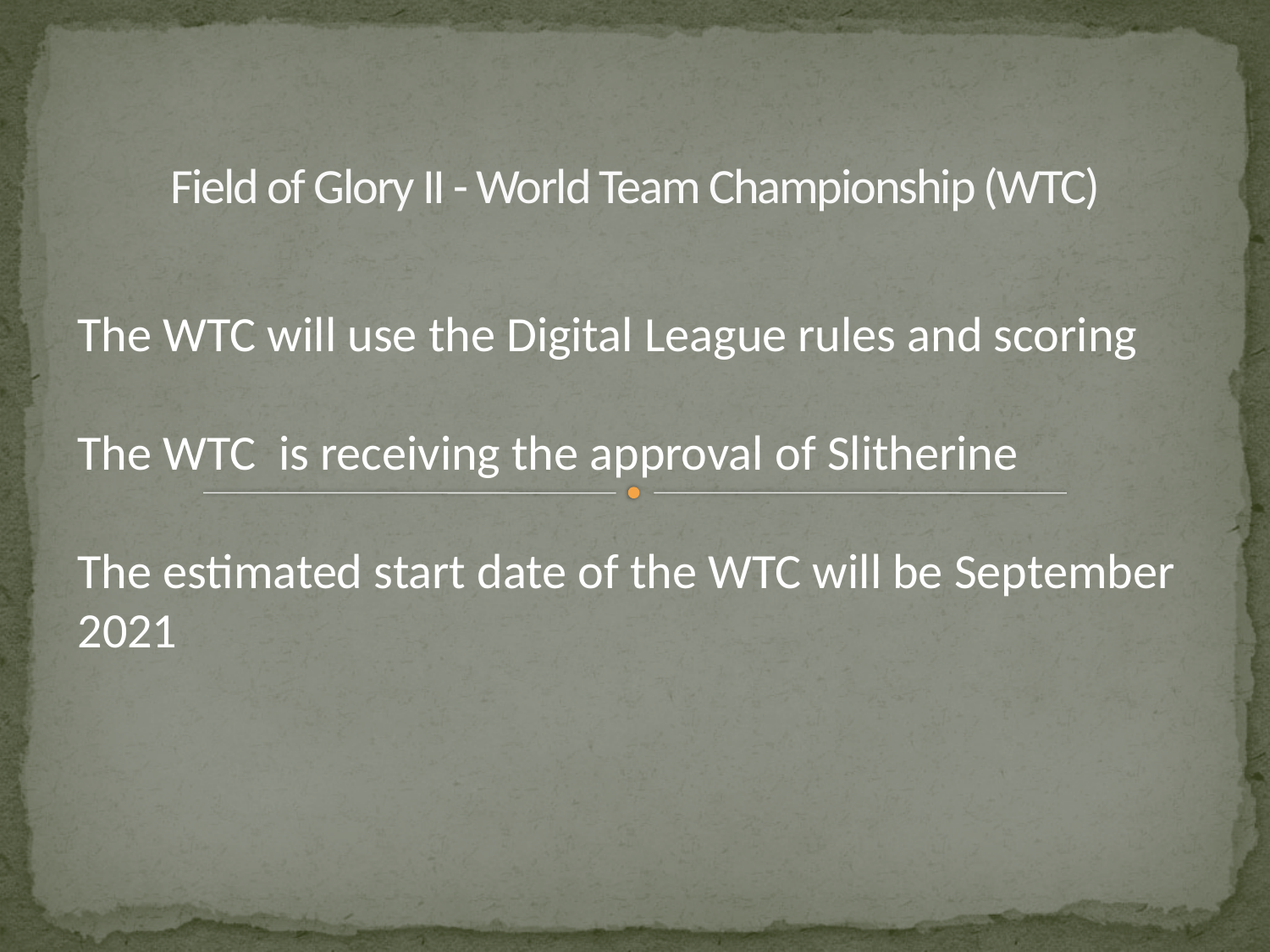

# Field of Glory II - World Team Championship (WTC)
The WTC will use the Digital League rules and scoring

The WTC  is receiving the approval of Slitherine

The estimated start date of the WTC will be September 2021